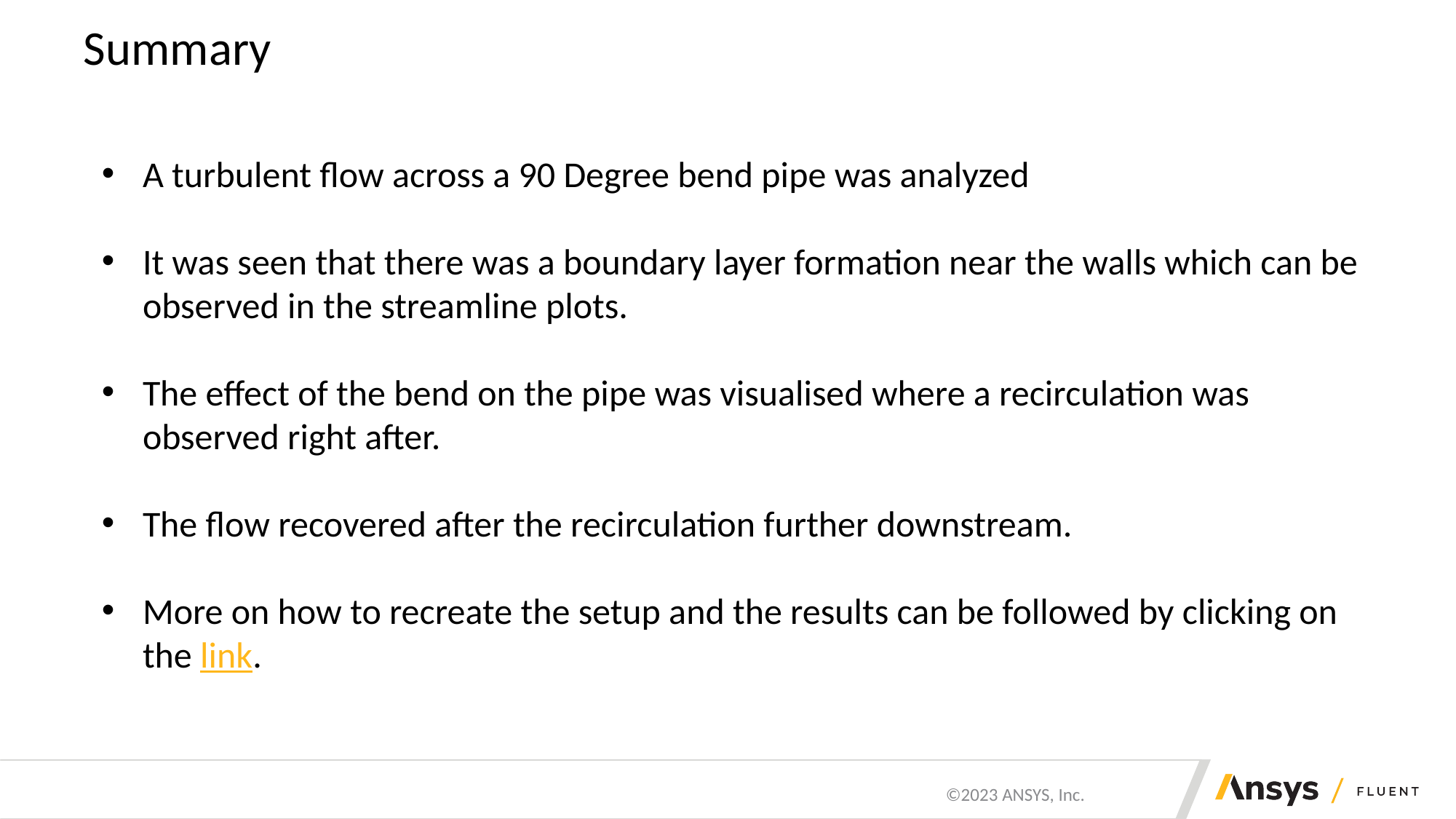

# Summary
A turbulent flow across a 90 Degree bend pipe was analyzed

It was seen that there was a boundary layer formation near the walls which can be observed in the streamline plots.

The effect of the bend on the pipe was visualised where a recirculation was observed right after.

The flow recovered after the recirculation further downstream.

More on how to recreate the setup and the results can be followed by clicking on the link.